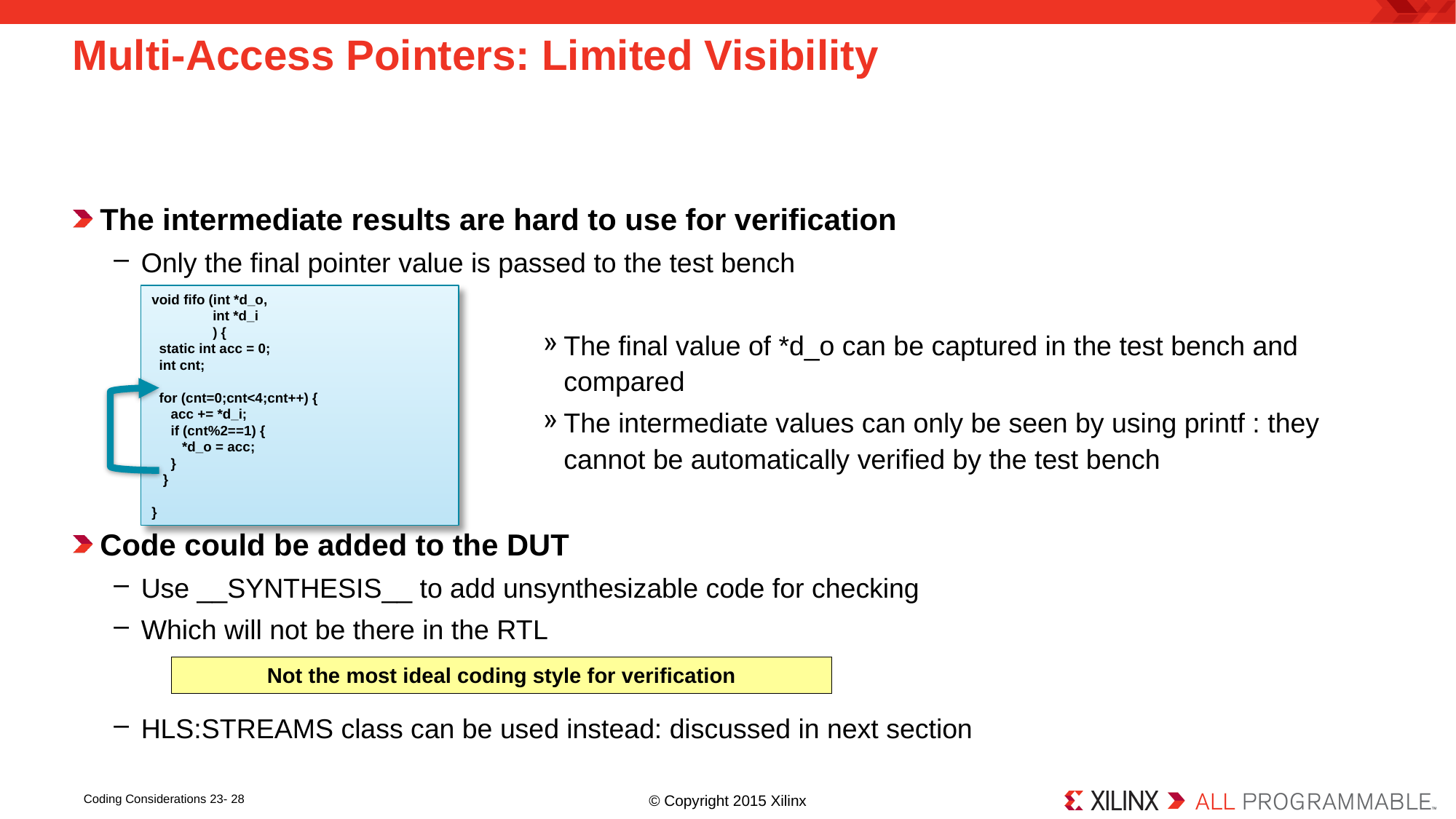

# Multi-Access Pointers: Limited Visibility
The intermediate results are hard to use for verification
Only the final pointer value is passed to the test bench

The final value of *d_o can be captured in the test bench and compared
The intermediate values can only be seen by using printf : they cannot be automatically verified by the test bench

Code could be added to the DUT
Use __SYNTHESIS__ to add unsynthesizable code for checking
Which will not be there in the RTL

HLS:STREAMS class can be used instead: discussed in next section
void fifo (int *d_o,
                int *d_i
                ) {
  static int acc = 0;
  int cnt;

  for (cnt=0;cnt<4;cnt++) {
     acc += *d_i;
     if (cnt%2==1) {
        *d_o = acc;
     }
   }

}

Not the most ideal coding style for verification
Coding Considerations 23- 28
© Copyright 2015 Xilinx